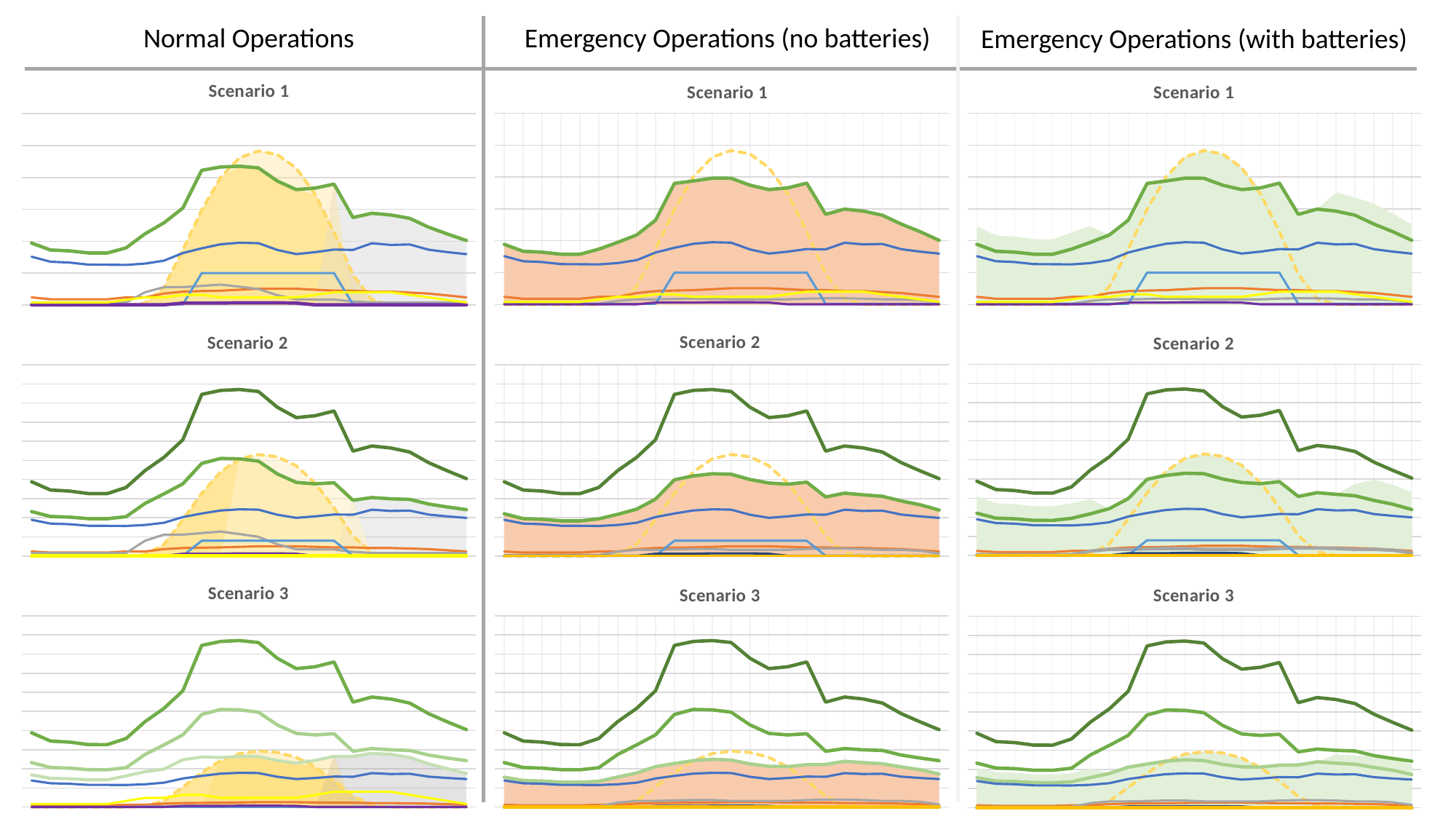

Normal Operations
Emergency Operations (no batteries)
Emergency Operations (with batteries)

### Chart: Scenario 1

| Category |  |  |  |  |  |  |  |  |  |  |  |
|---|---|---|---|---|---|---|---|---|---|---|---|

### Chart: Scenario 1

| Category |  |  |  | 5% Battery area |  |  |  |  |  |  |  |  |
|---|---|---|---|---|---|---|---|---|---|---|---|---|

### Chart: Scenario 1

| Category |  |  |  |  |  |  |  |  |  |  |  |  |
|---|---|---|---|---|---|---|---|---|---|---|---|---|

### Chart: Scenario 2

| Category |  |  |  | 5% Battery area |  |  |  |  |  |  |  |  |  |
|---|---|---|---|---|---|---|---|---|---|---|---|---|---|

### Chart: Scenario 2

| Category |  |  |  |  |  |  |  |  |  |  |  |  |  |
|---|---|---|---|---|---|---|---|---|---|---|---|---|---|

### Chart: Scenario 2

| Category |  |  |  |  |  |  |  |  |  |  |  |  |
|---|---|---|---|---|---|---|---|---|---|---|---|---|

### Chart: Scenario 3

| Category |  |  |  |  |  |  |  |  |  |  |  |  |  |  |
|---|---|---|---|---|---|---|---|---|---|---|---|---|---|---|

### Chart: Scenario 3

| Category |  |  |  |  |  |  |  |  |  |  |  |  |  |
|---|---|---|---|---|---|---|---|---|---|---|---|---|---|

### Chart: Scenario 3

| Category |  |  |  | 5% Battery area |  |  |  |  |  |  |  |  |  |  |
|---|---|---|---|---|---|---|---|---|---|---|---|---|---|---|